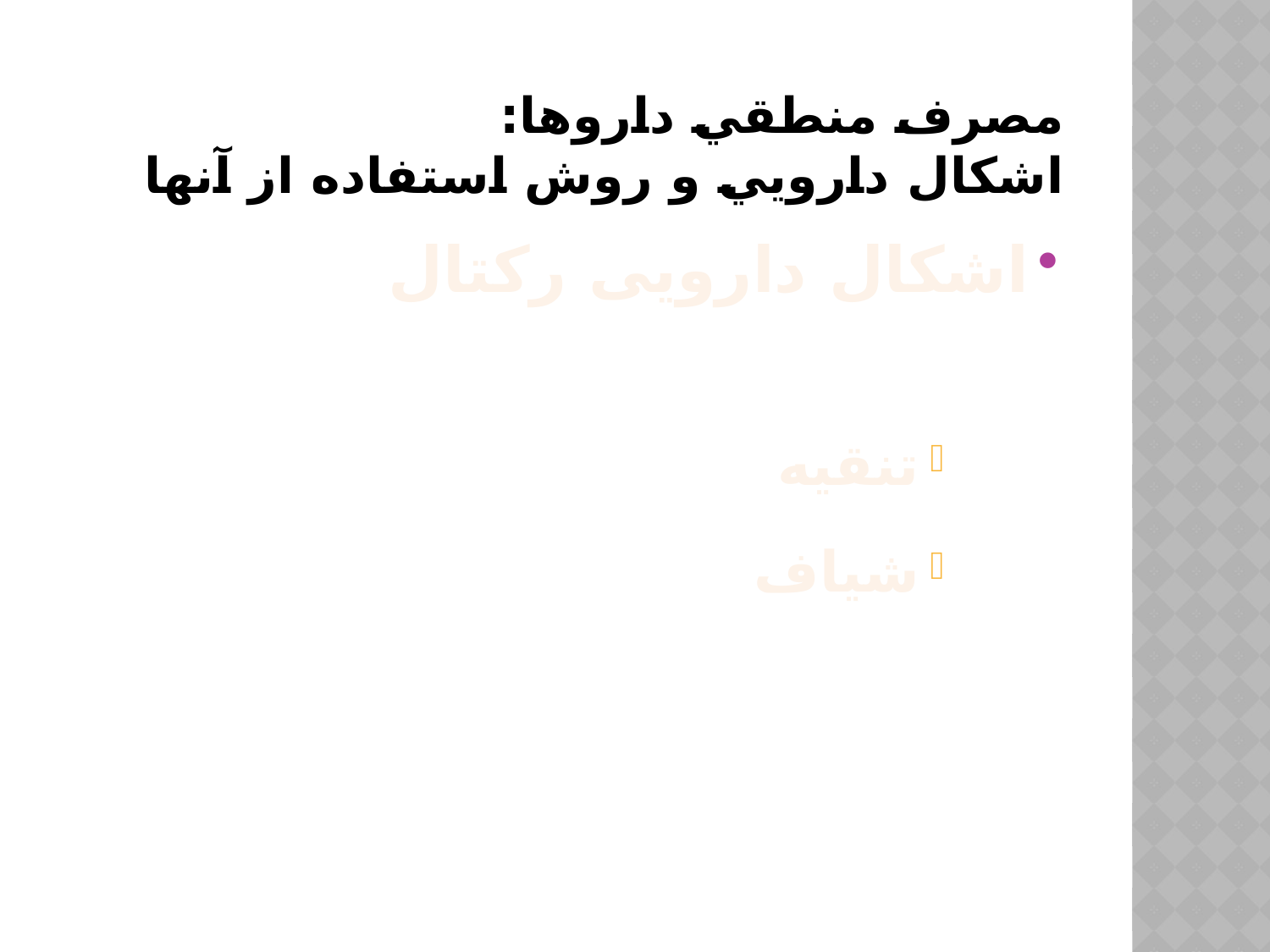

# مصرف منطقي داروها: اشكال دارويي و روش استفاده از آنها
اشکال دارویی رکتال

تنقیه
شیاف